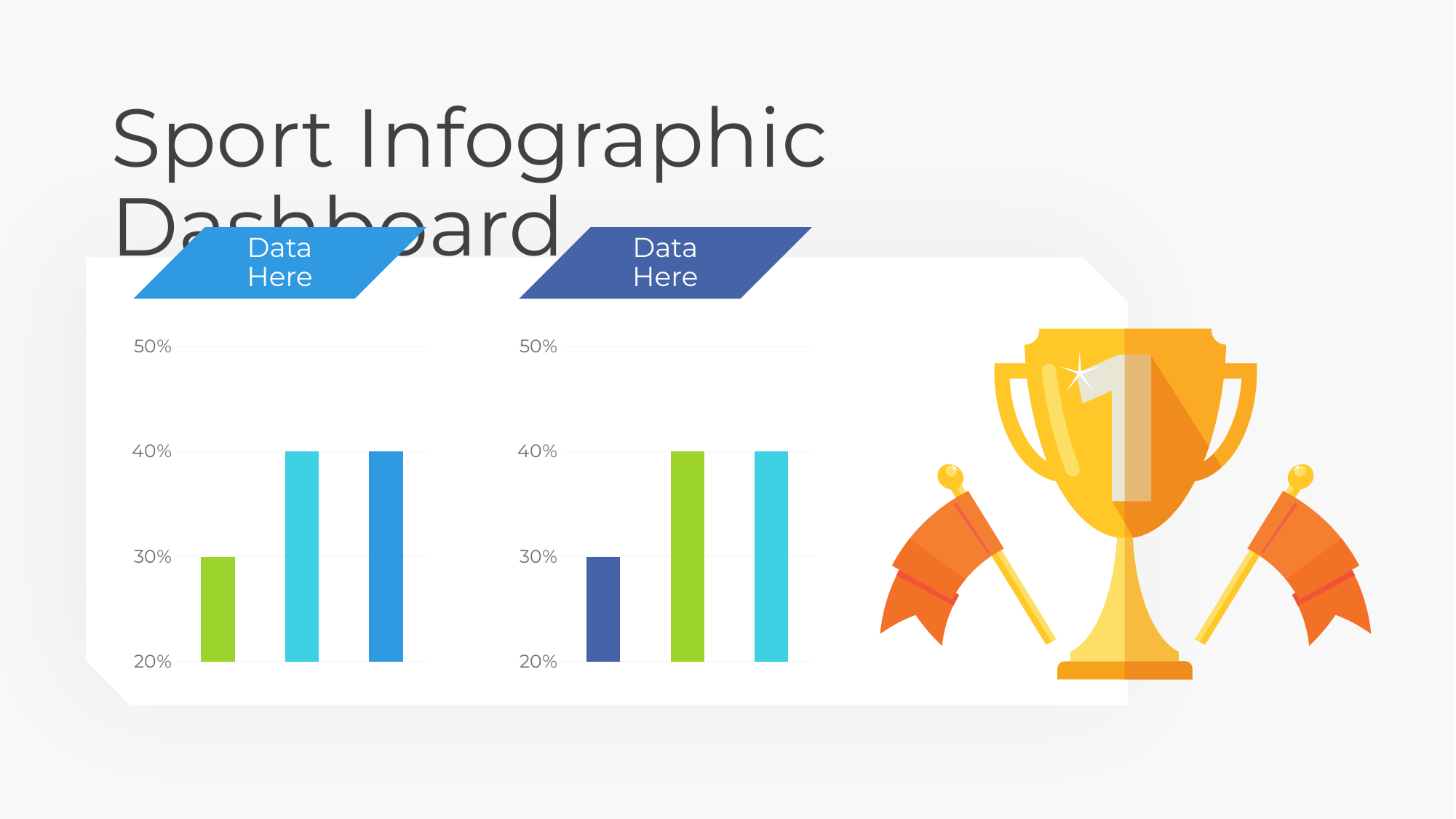

Sport Infographic Dashboard

Data Here

Data Here

### Chart

| Category | Series 1 |
|---|---|
| Quarter 1 | 0.3 |
| Quarter 2 | 0.4 |
| Quarter 3 | 0.4 |

### Chart

| Category | Series 1 |
|---|---|
| Quarter 1 | 0.3 |
| Quarter 2 | 0.4 |
| Quarter 3 | 0.4 |